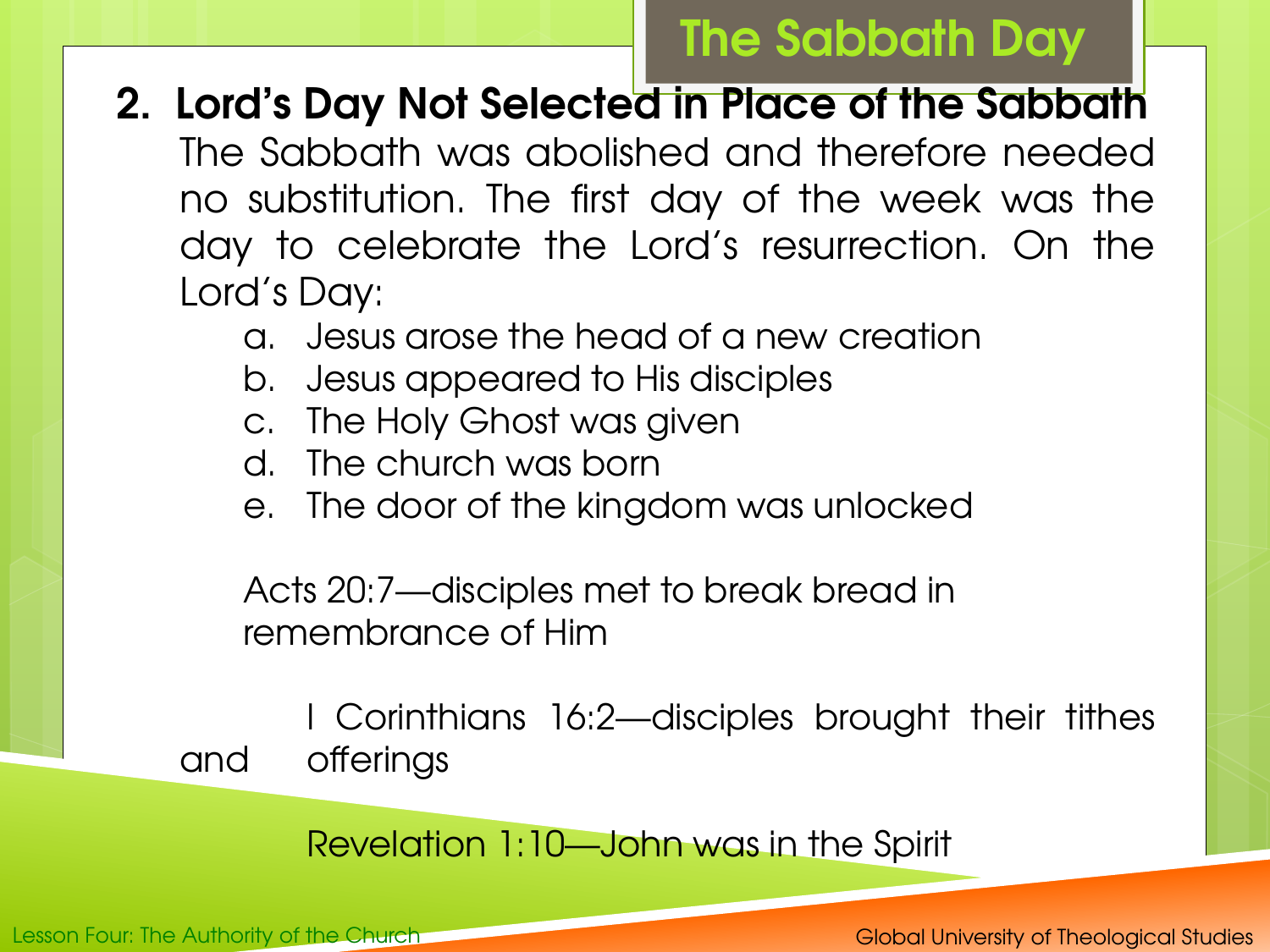

The Sabbath Day
2.  Lord’s Day Not Selected in Place of the Sabbath
The Sabbath was abolished and therefore needed no substitution. The first day of the week was the day to celebrate the Lord’s resurrection. On the Lord’s Day:
Jesus arose the head of a new creation
Jesus appeared to His disciples
The Holy Ghost was given
The church was born
The door of the kingdom was unlocked

Acts 20:7—disciples met to break bread in remembrance of Him

	I Corinthians 16:2—disciples brought their tithes and 	offerings

	Revelation 1:10—John was in the Spirit
Lesson Four: The Authority of the Church
 Global University of Theological Studies